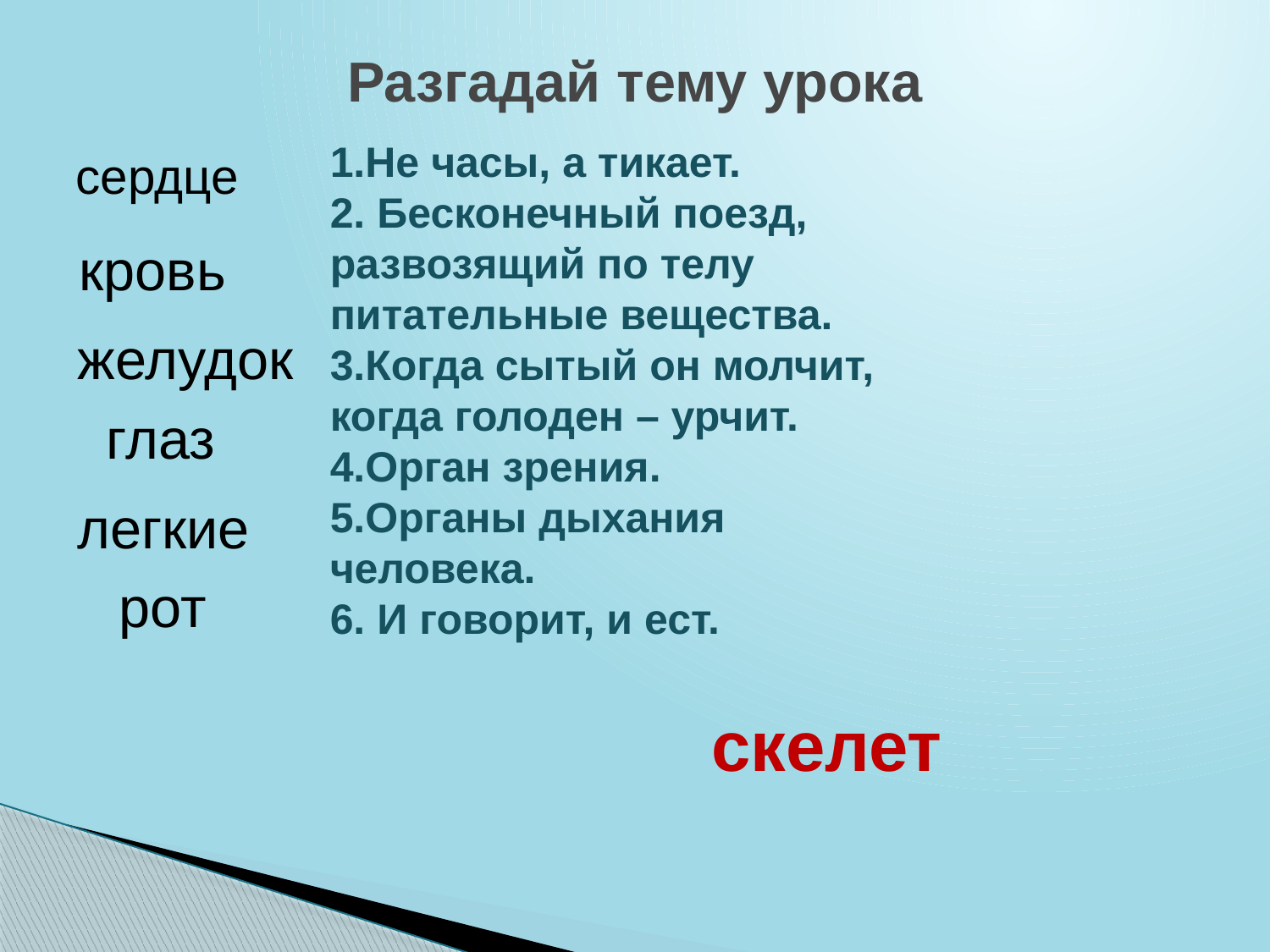

Разгадай тему урока
1.Не часы, а тикает.
2. Бесконечный поезд, развозящий по телу питательные вещества.
3.Когда сытый он молчит, когда голоден – урчит.
4.Орган зрения.
5.Органы дыхания человека.
6. И говорит, и ест.
сердце
кровь
желудок
глаз
легкие
рот
.
скелет